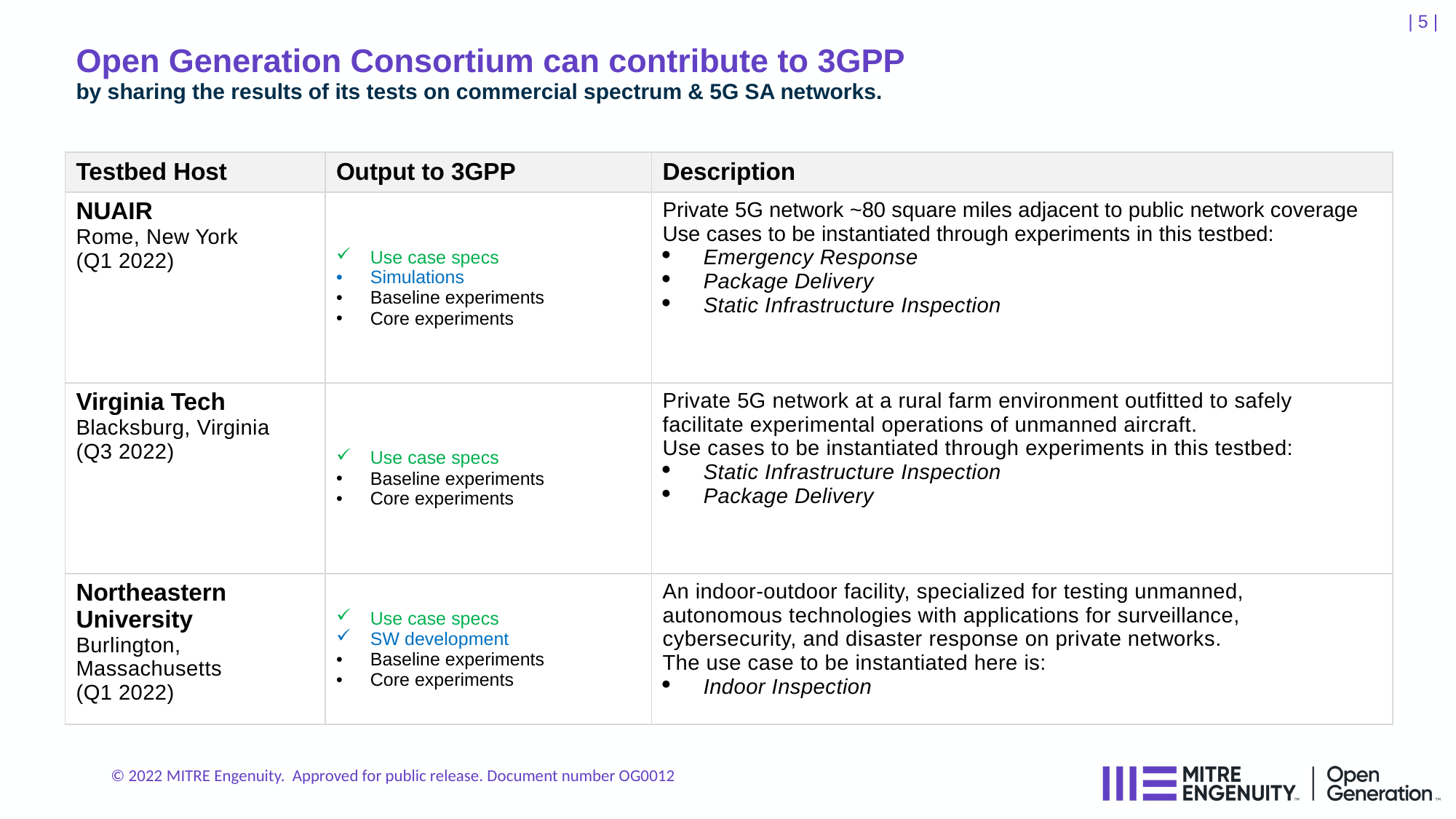

# Open Generation Consortium can contribute to 3GPP by sharing the results of its tests on commercial spectrum & 5G SA networks.
| Testbed Host | Output to 3GPP | Description |
| --- | --- | --- |
| NUAIR Rome, New York (Q1 2022) | Use case specs Simulations Baseline experiments Core experiments | Private 5G network ~80 square miles adjacent to public network coverage Use cases to be instantiated through experiments in this testbed: Emergency Response Package Delivery Static Infrastructure Inspection |
| Virginia Tech Blacksburg, Virginia (Q3 2022) | Use case specs Baseline experiments Core experiments | Private 5G network at a rural farm environment outfitted to safely facilitate experimental operations of unmanned aircraft. Use cases to be instantiated through experiments in this testbed: Static Infrastructure Inspection Package Delivery |
| Northeastern University Burlington, Massachusetts (Q1 2022) | Use case specs SW development Baseline experiments Core experiments | An indoor-outdoor facility, specialized for testing unmanned, autonomous technologies with applications for surveillance, cybersecurity, and disaster response on private networks. The use case to be instantiated here is: Indoor Inspection |
© 2022 MITRE Engenuity.  Approved for public release. Document number OG0012